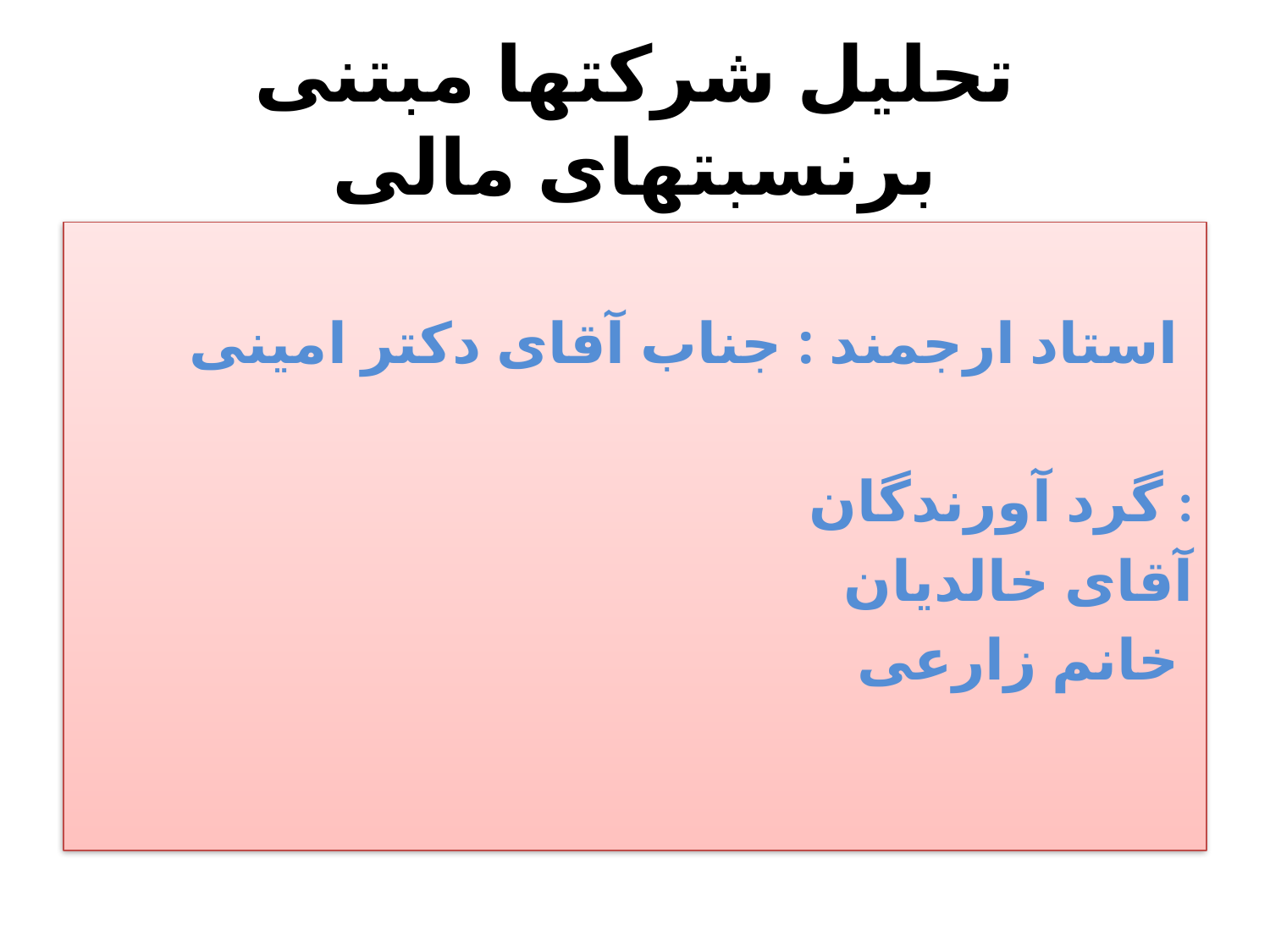

# تحلیل شرکتها مبتنی برنسبتهای مالی

استاد ارجمند : جناب آقای دکتر امینی

گرد آورندگان :
آقای خالدیان
خانم زارعی